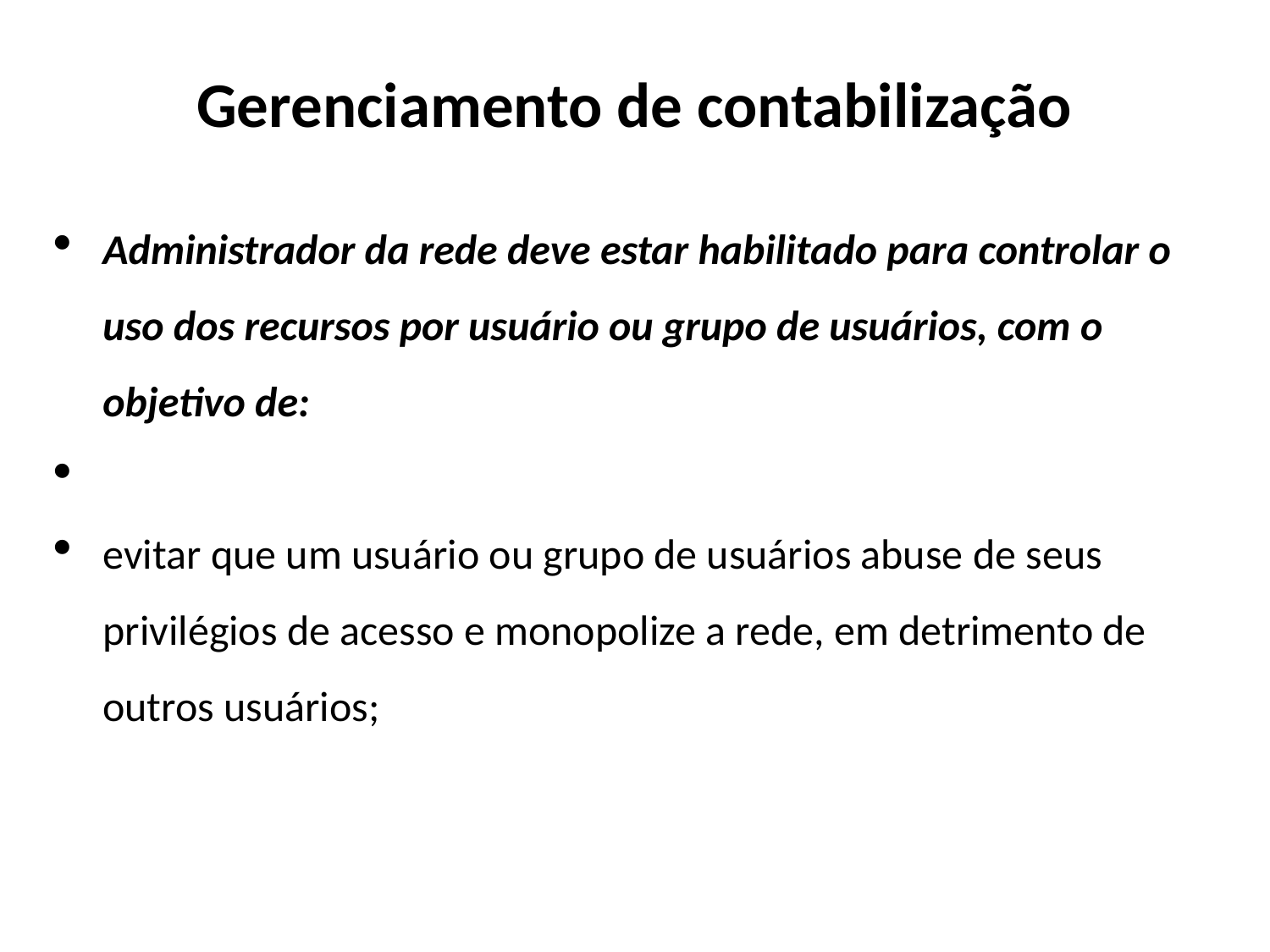

Gerenciamento de contabilização
Administrador da rede deve estar habilitado para controlar o uso dos recursos por usuário ou grupo de usuários, com o objetivo de:

evitar que um usuário ou grupo de usuários abuse de seus privilégios de acesso e monopolize a rede, em detrimento de outros usuários;